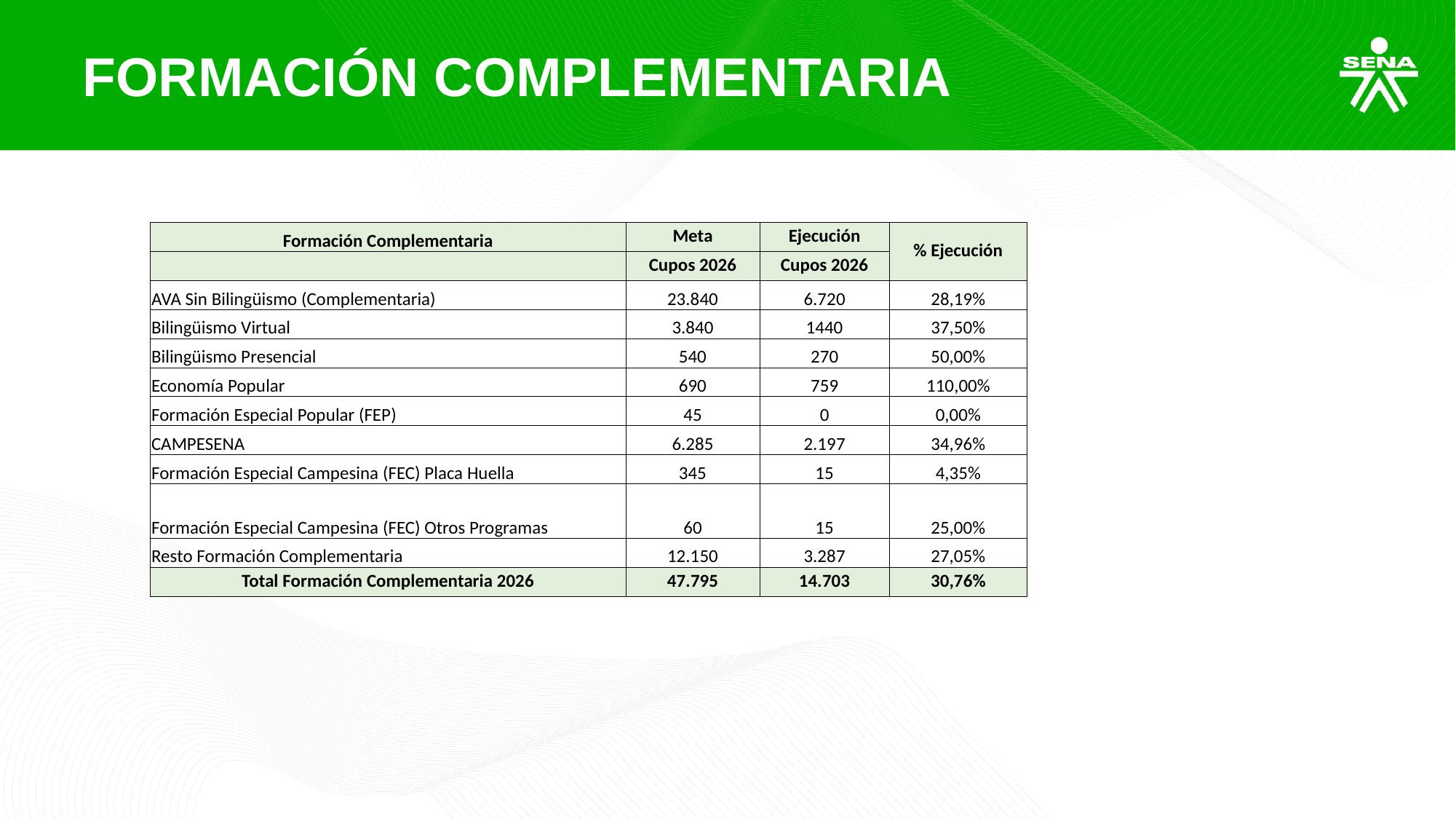

FORMACIÓN COMPLEMENTARIA
| Formación Complementaria | Meta | Ejecución | % Ejecución |
| --- | --- | --- | --- |
|  | Cupos 2026 | Cupos 2026 |  |
| AVA Sin Bilingüismo (Complementaria) | 23.840 | 6.720 | 28,19% |
| Bilingüismo Virtual | 3.840 | 1440 | 37,50% |
| Bilingüismo Presencial | 540 | 270 | 50,00% |
| Economía Popular | 690 | 759 | 110,00% |
| Formación Especial Popular (FEP) | 45 | 0 | 0,00% |
| CAMPESENA | 6.285 | 2.197 | 34,96% |
| Formación Especial Campesina (FEC) Placa Huella | 345 | 15 | 4,35% |
| Formación Especial Campesina (FEC) Otros Programas | 60 | 15 | 25,00% |
| Resto Formación Complementaria | 12.150 | 3.287 | 27,05% |
| Total Formación Complementaria 2026 | 47.795 | 14.703 | 30,76% |